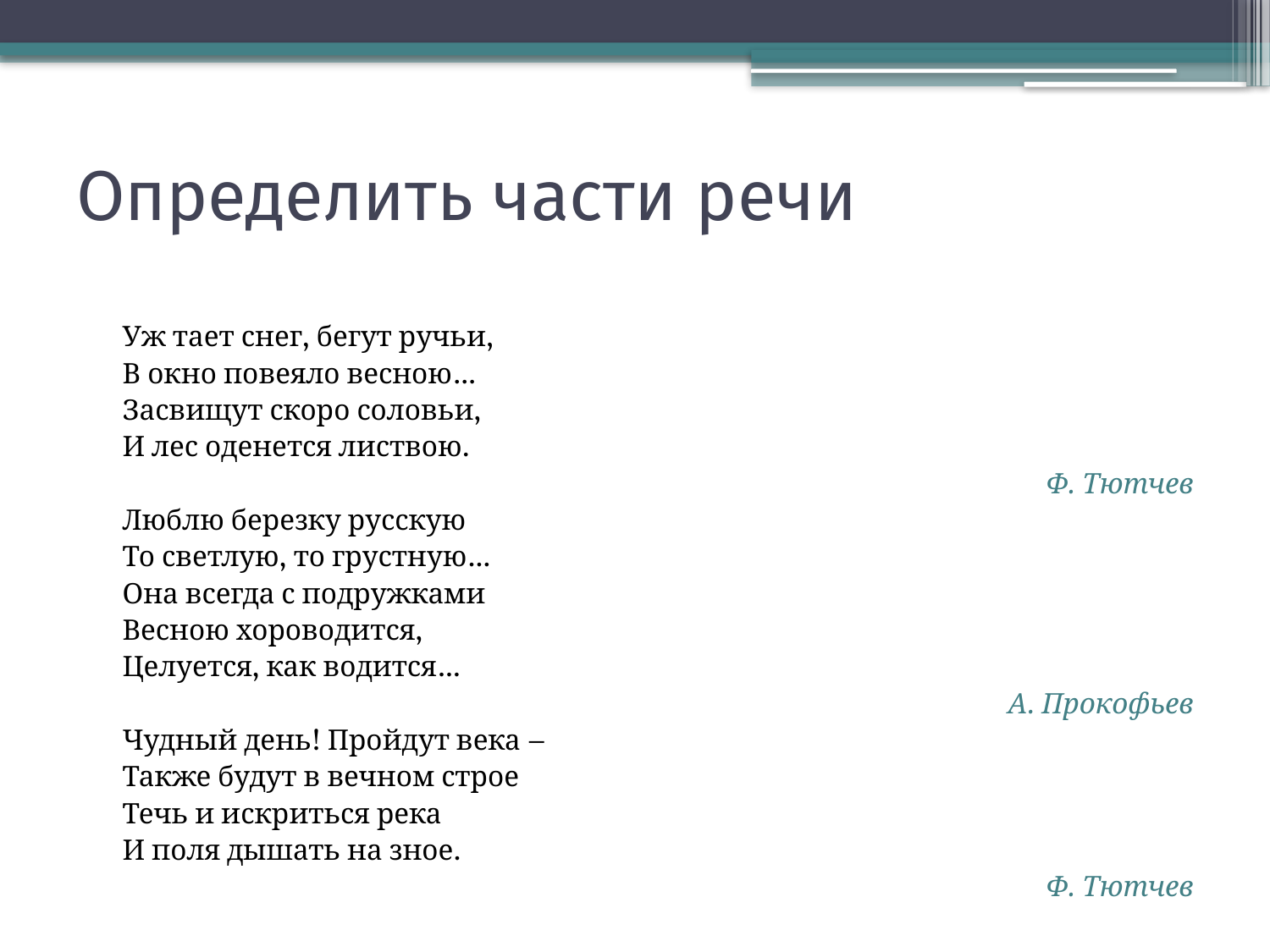

# Определить части речи
		Уж тает снег, бегут ручьи,
		В окно повеяло весною…
		Засвищут скоро соловьи,
		И лес оденется листвою.
	Ф. Тютчев
		Люблю березку русскую
		То светлую, то грустную…
		Она всегда с подружками
		Весною хороводится,
		Целуется, как водится…
	А. Прокофьев
		Чудный день! Пройдут века –
		Также будут в вечном строе
		Течь и искриться река
		И поля дышать на зное.
	Ф. Тютчев